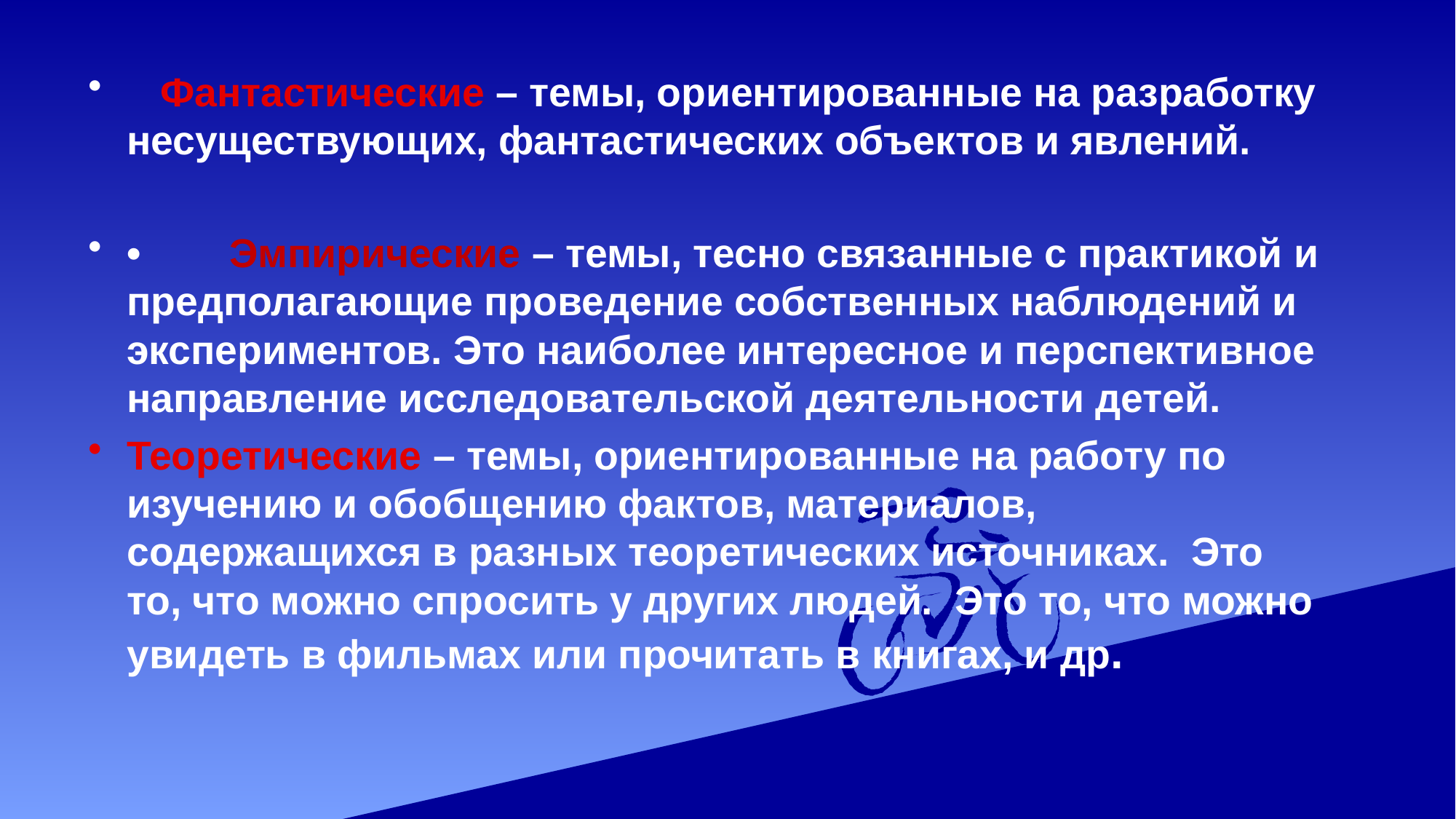

#
   Фантастические – темы, ориентированные на разработку несуществующих, фантастических объектов и явлений.

•        Эмпирические – темы, тесно связанные с практикой и предполагающие проведение собственных наблюдений и экспериментов. Это наиболее интересное и перспективное направление исследовательской деятельности детей.
Теоретические – темы, ориентированные на работу по изучению и обобщению фактов, материалов, содержащихся в разных теоретических источниках.  Это то, что можно спросить у других людей.  Это то, что можно увидеть в фильмах или прочитать в книгах, и др.